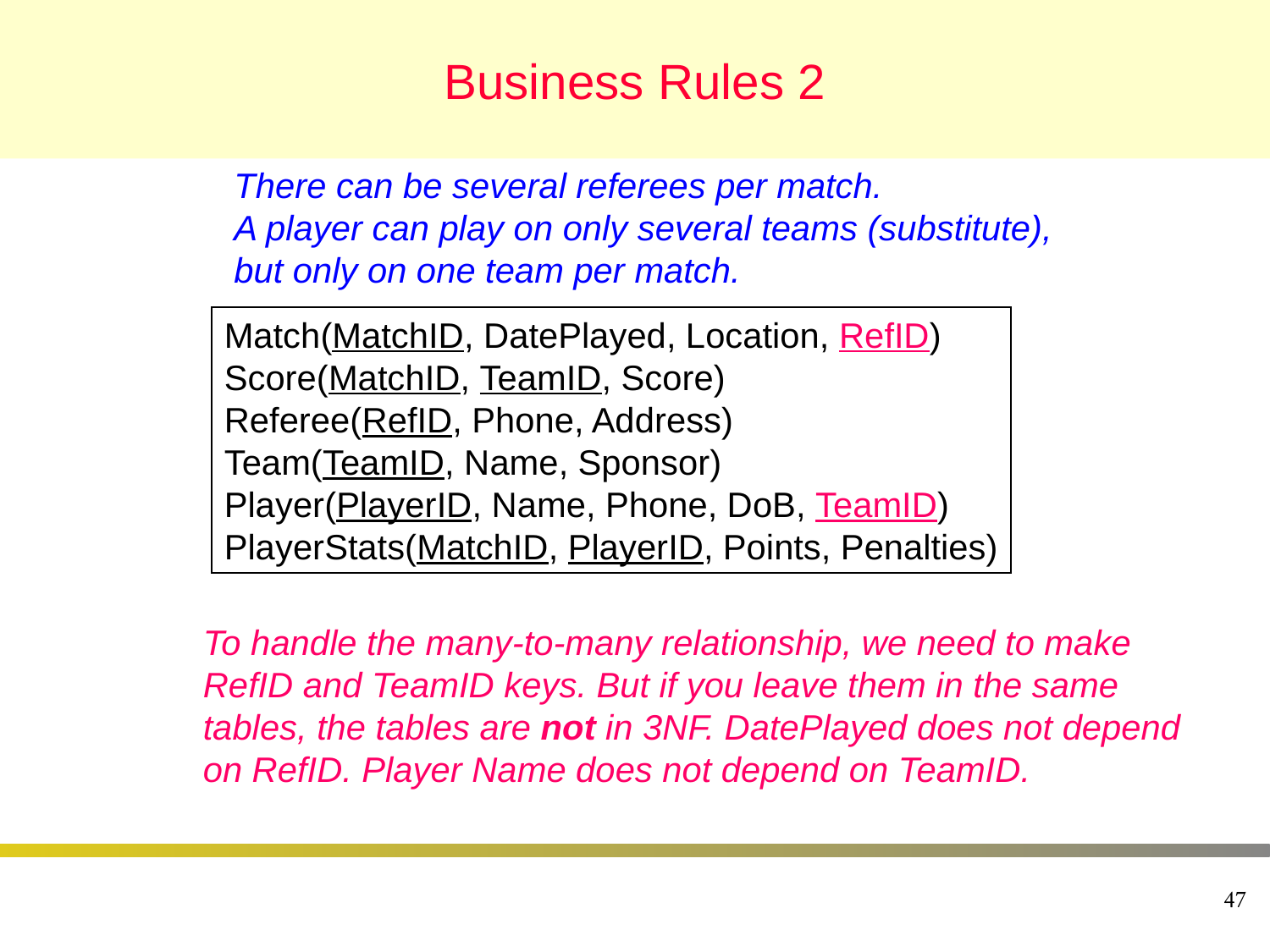

# Business Rules 2
There can be several referees per match.
A player can play on only several teams (substitute),
but only on one team per match.
Match(MatchID, DatePlayed, Location, RefID)
Score(MatchID, TeamID, Score)
Referee(RefID, Phone, Address)
Team(TeamID, Name, Sponsor)
Player(PlayerID, Name, Phone, DoB, TeamID)
PlayerStats(MatchID, PlayerID, Points, Penalties)
To handle the many-to-many relationship, we need to make
RefID and TeamID keys. But if you leave them in the same
tables, the tables are not in 3NF. DatePlayed does not depend
on RefID. Player Name does not depend on TeamID.
47